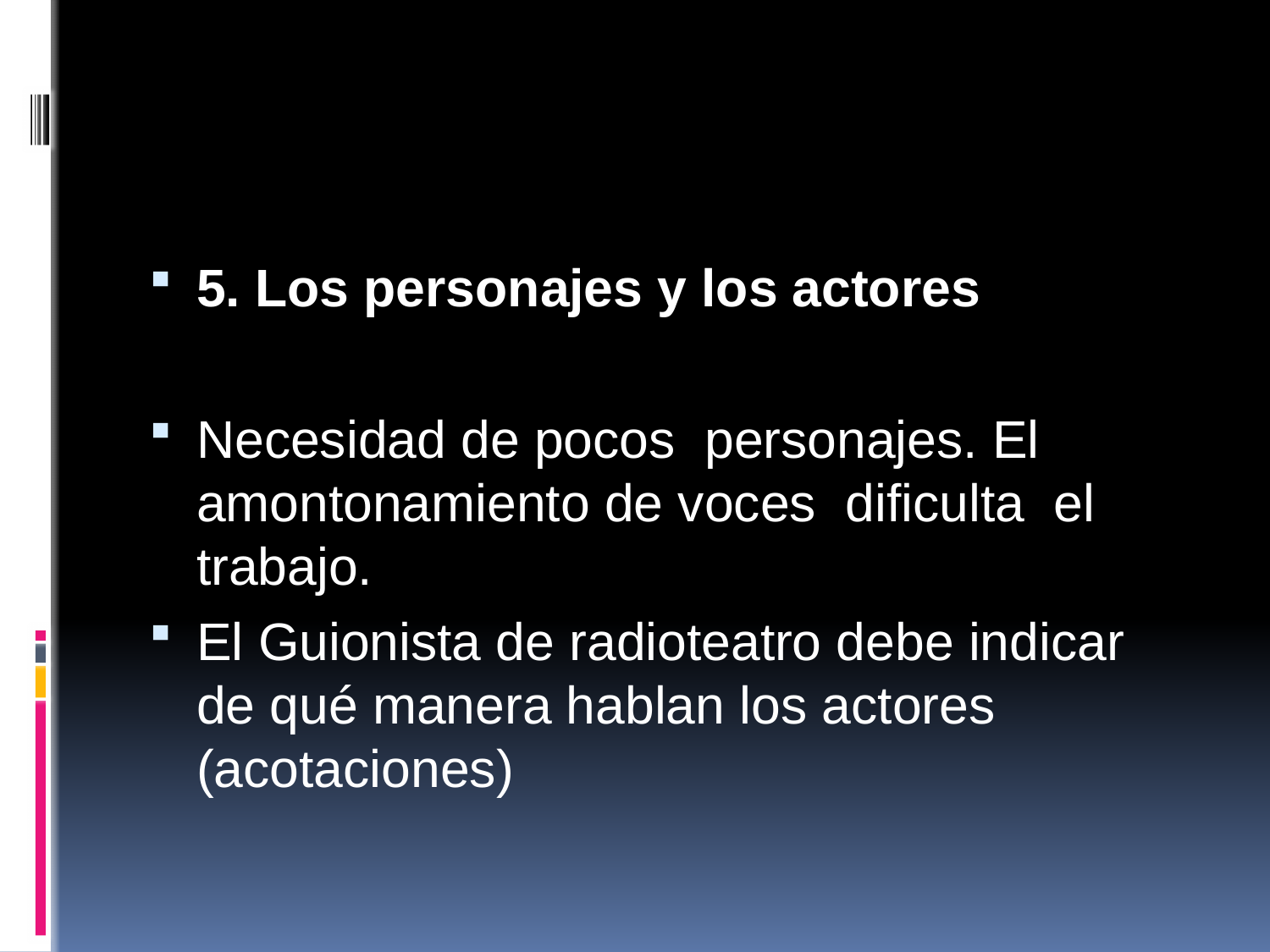

#
5. Los personajes y los actores

Necesidad de pocos  personajes. El  amontonamiento de voces  dificulta  el trabajo.
El Guionista de radioteatro debe indicar  de qué manera hablan los actores (acotaciones)